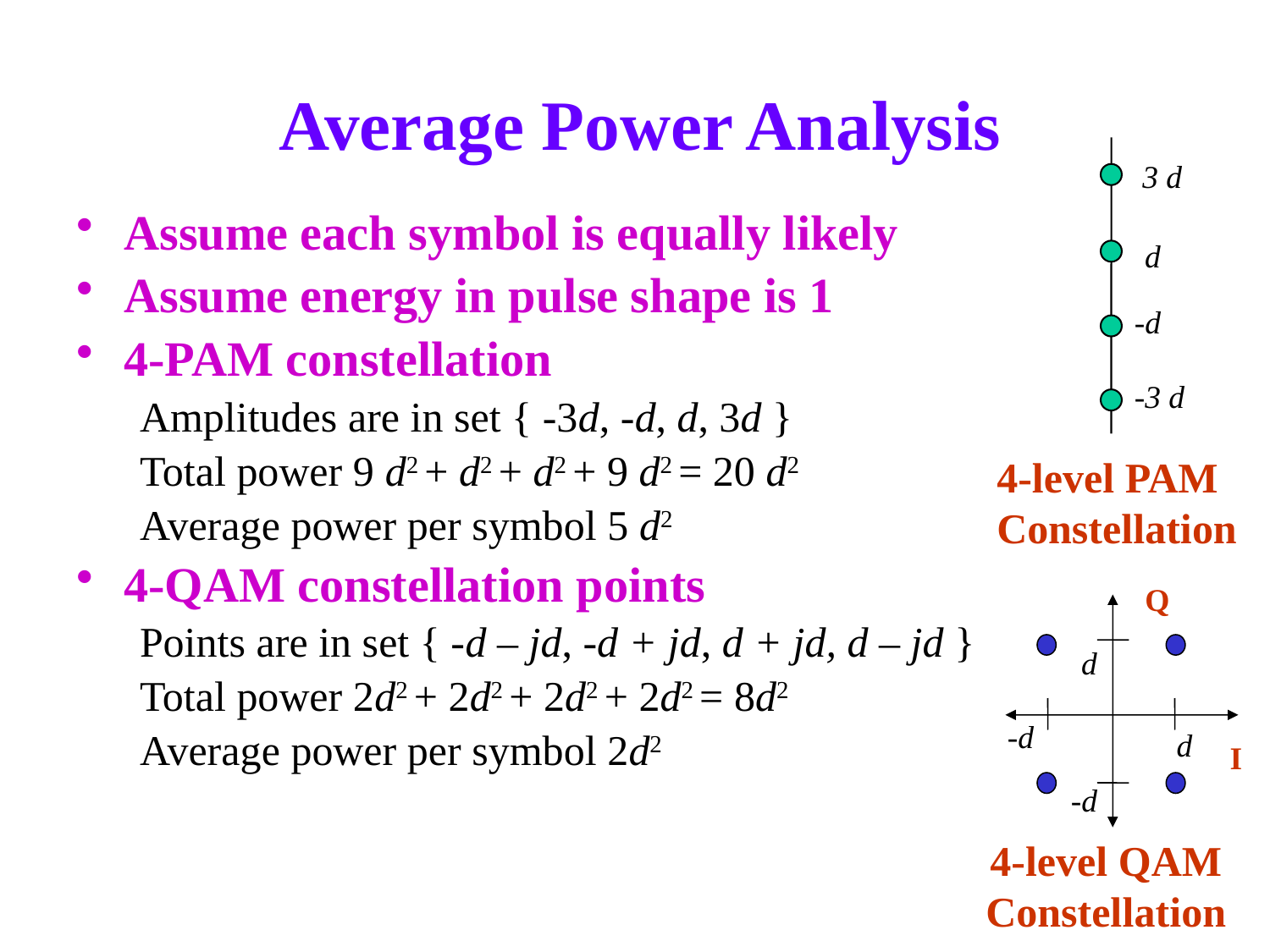

# Average Power Analysis

 3 d

d

-d

-3 d

Assume each symbol is equally likely
Assume energy in pulse shape is 1
4-PAM constellation
Amplitudes are in set { -3d, -d, d, 3d }
Total power 9 d2 + d2 + d2 + 9 d2 = 20 d2
Average power per symbol 5 d2
4-QAM constellation points
Points are in set { -d – jd, -d + jd, d + jd, d – jd }
Total power 2d2 + 2d2 + 2d2 + 2d2 = 8d2
Average power per symbol 2d2

4-level PAM Constellation
Q

d

-d

d
I

-d

4-level QAM Constellation
15 - 18